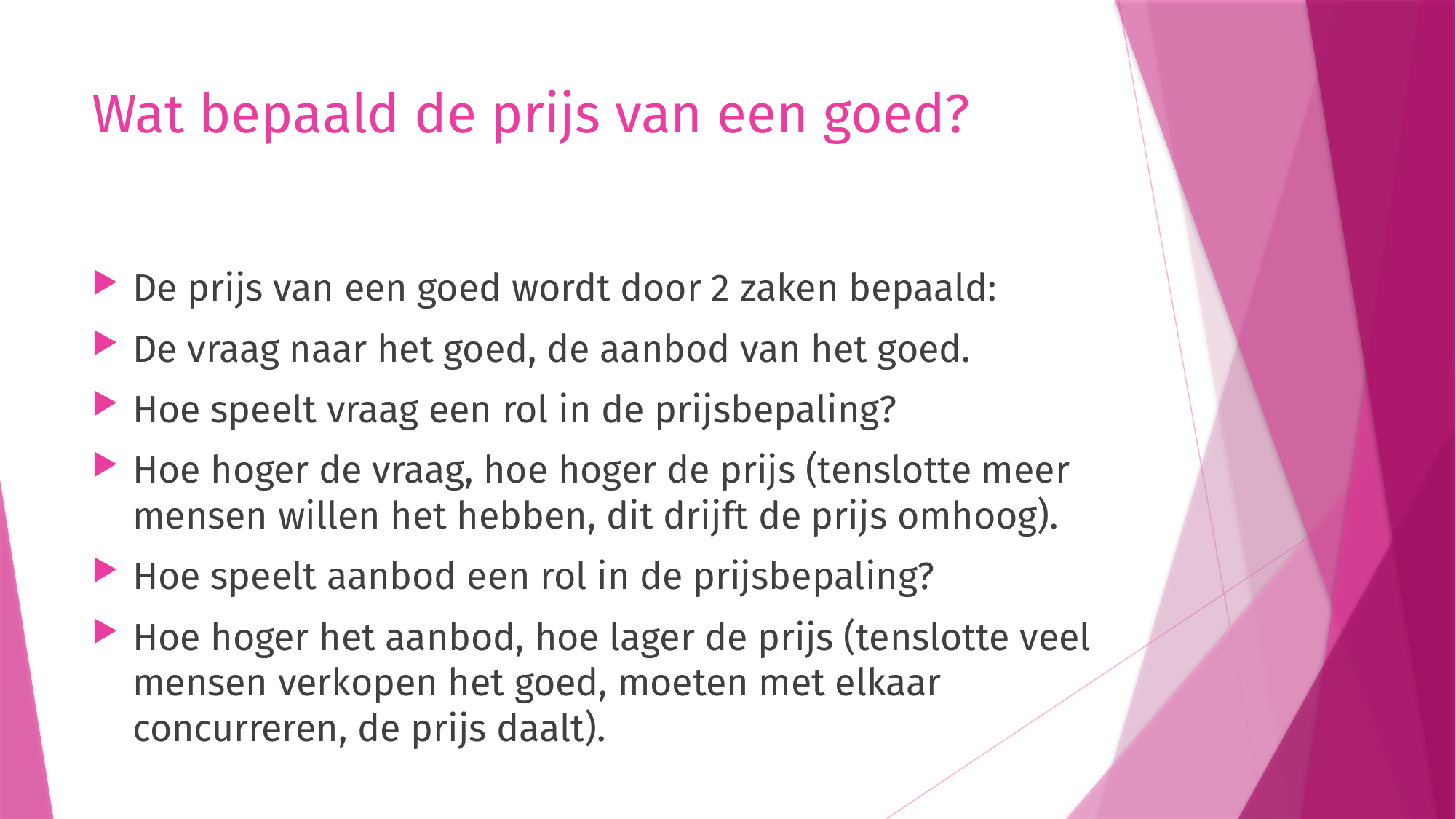

# Wat bepaald de prijs van een goed?
De prijs van een goed wordt door 2 zaken bepaald:
De vraag naar het goed, de aanbod van het goed.
Hoe speelt vraag een rol in de prijsbepaling?
Hoe hoger de vraag, hoe hoger de prijs (tenslotte meer mensen willen het hebben, dit drijft de prijs omhoog).
Hoe speelt aanbod een rol in de prijsbepaling?
Hoe hoger het aanbod, hoe lager de prijs (tenslotte veel mensen verkopen het goed, moeten met elkaar concurreren, de prijs daalt).